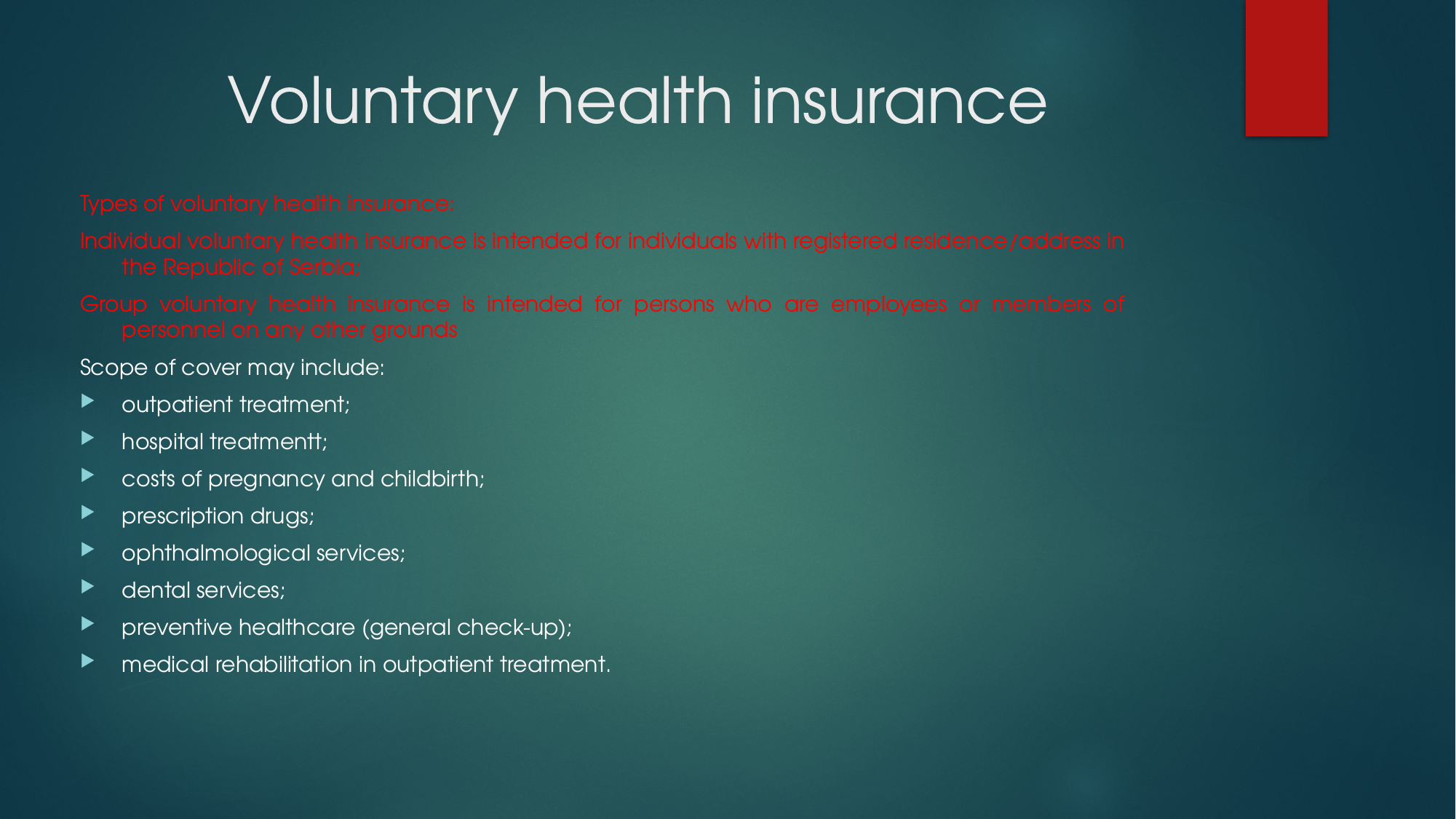

# Voluntary health insurance
Types of voluntary health insurance:
Individual voluntary health insurance is intended for individuals with registered residence/address in the Republic of Serbia;
Group voluntary health insurance is intended for persons who are employees or members of personnel on any other grounds
Scope of cover may include:
outpatient treatment;
hospital treatmentt;
costs of pregnancy and childbirth;
prescription drugs;
ophthalmological services;
dental services;
preventive healthcare (general check-up);
medical rehabilitation in outpatient treatment.